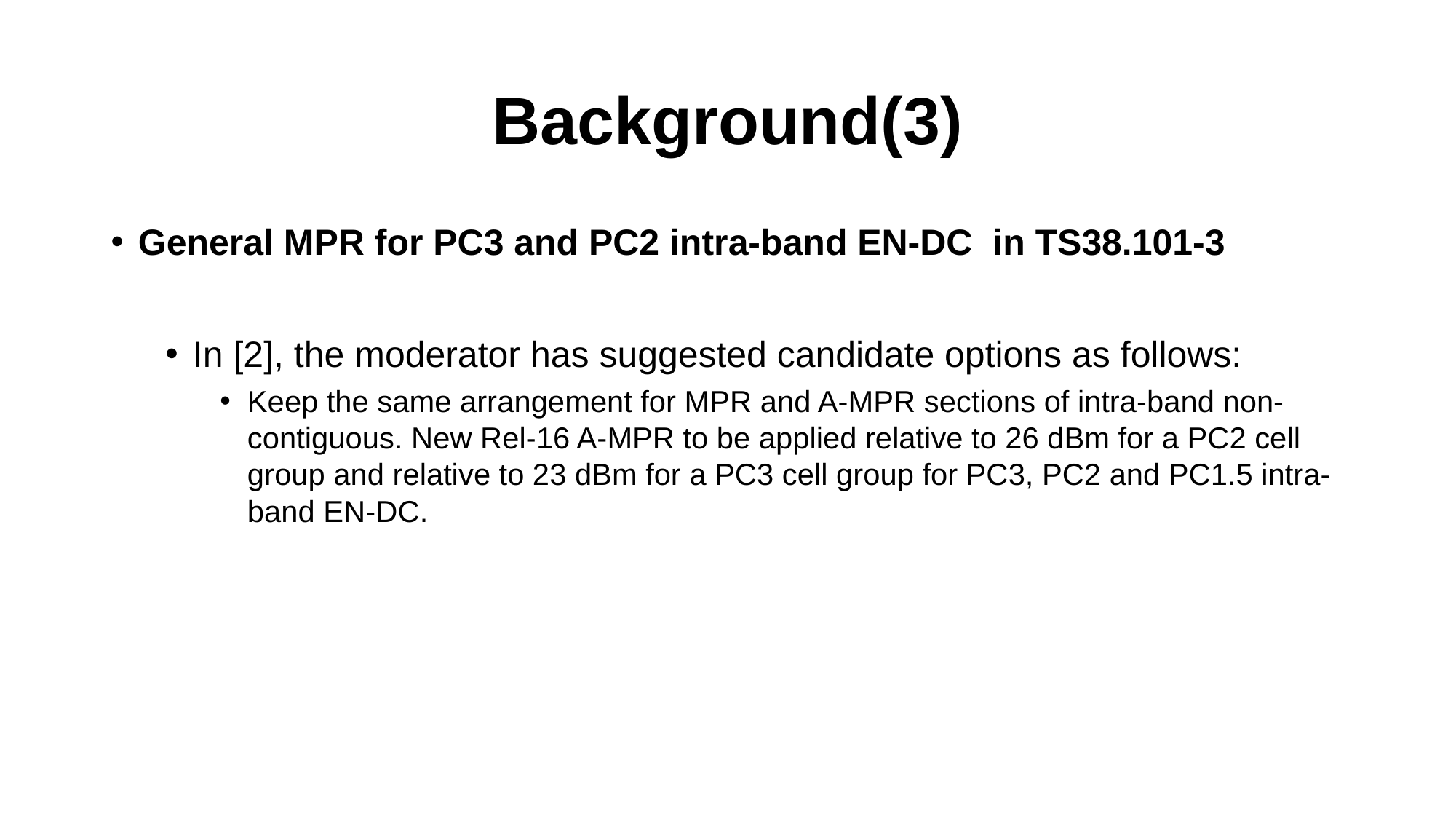

# Background(3)
General MPR for PC3 and PC2 intra-band EN-DC  in TS38.101-3

In [2], the moderator has suggested candidate options as follows:
Keep the same arrangement for MPR and A-MPR sections of intra-band non-contiguous. New Rel-16 A-MPR to be applied relative to 26 dBm for a PC2 cell group and relative to 23 dBm for a PC3 cell group for PC3, PC2 and PC1.5 intra-band EN-DC.